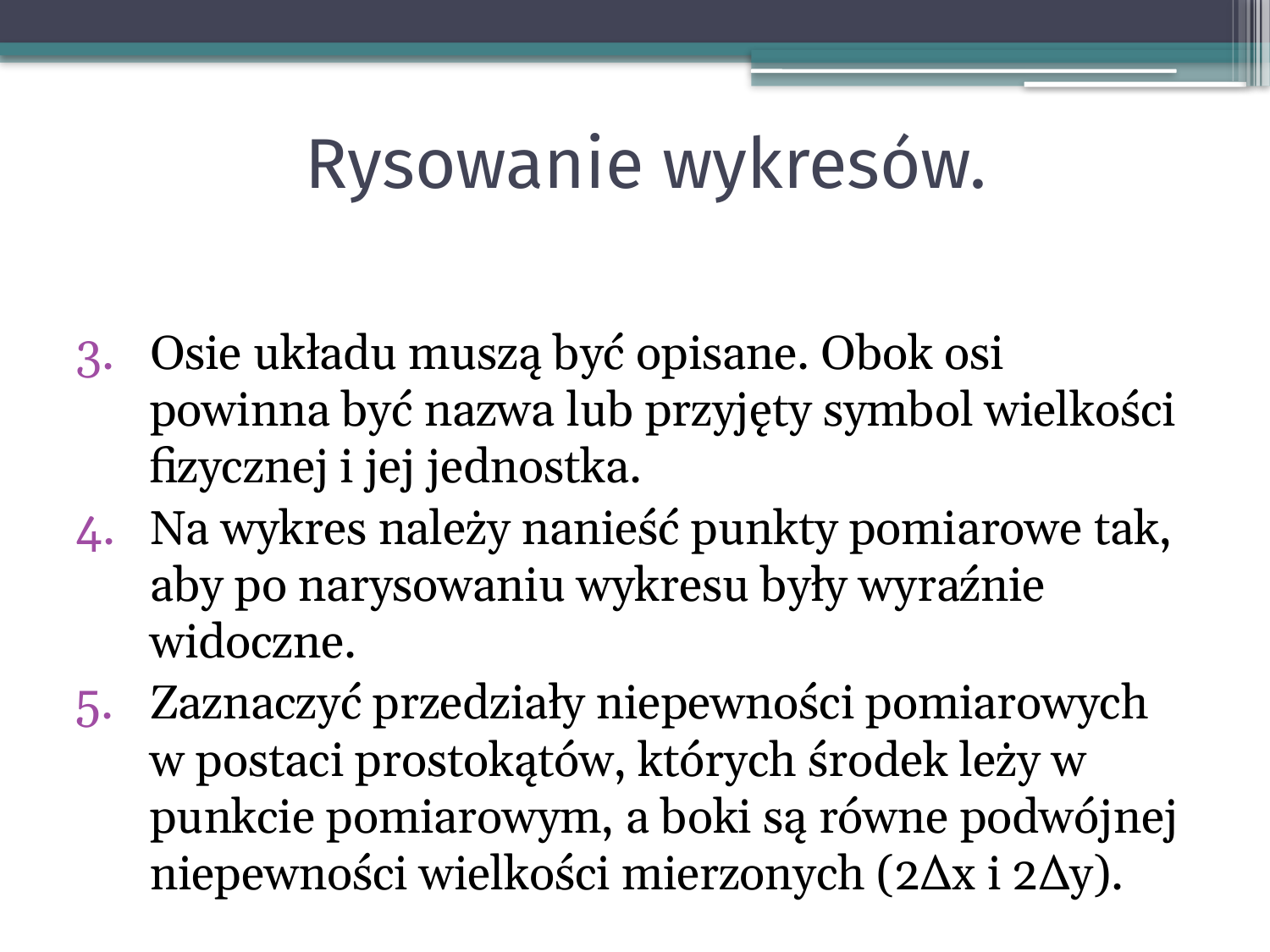

# Rysowanie wykresów.
Osie układu muszą być opisane. Obok osi powinna być nazwa lub przyjęty symbol wielkości fizycznej i jej jednostka.
Na wykres należy nanieść punkty pomiarowe tak, aby po narysowaniu wykresu były wyraźnie widoczne.
Zaznaczyć przedziały niepewności pomiarowych w postaci prostokątów, których środek leży w punkcie pomiarowym, a boki są równe podwójnej niepewności wielkości mierzonych (2∆x i 2∆y).